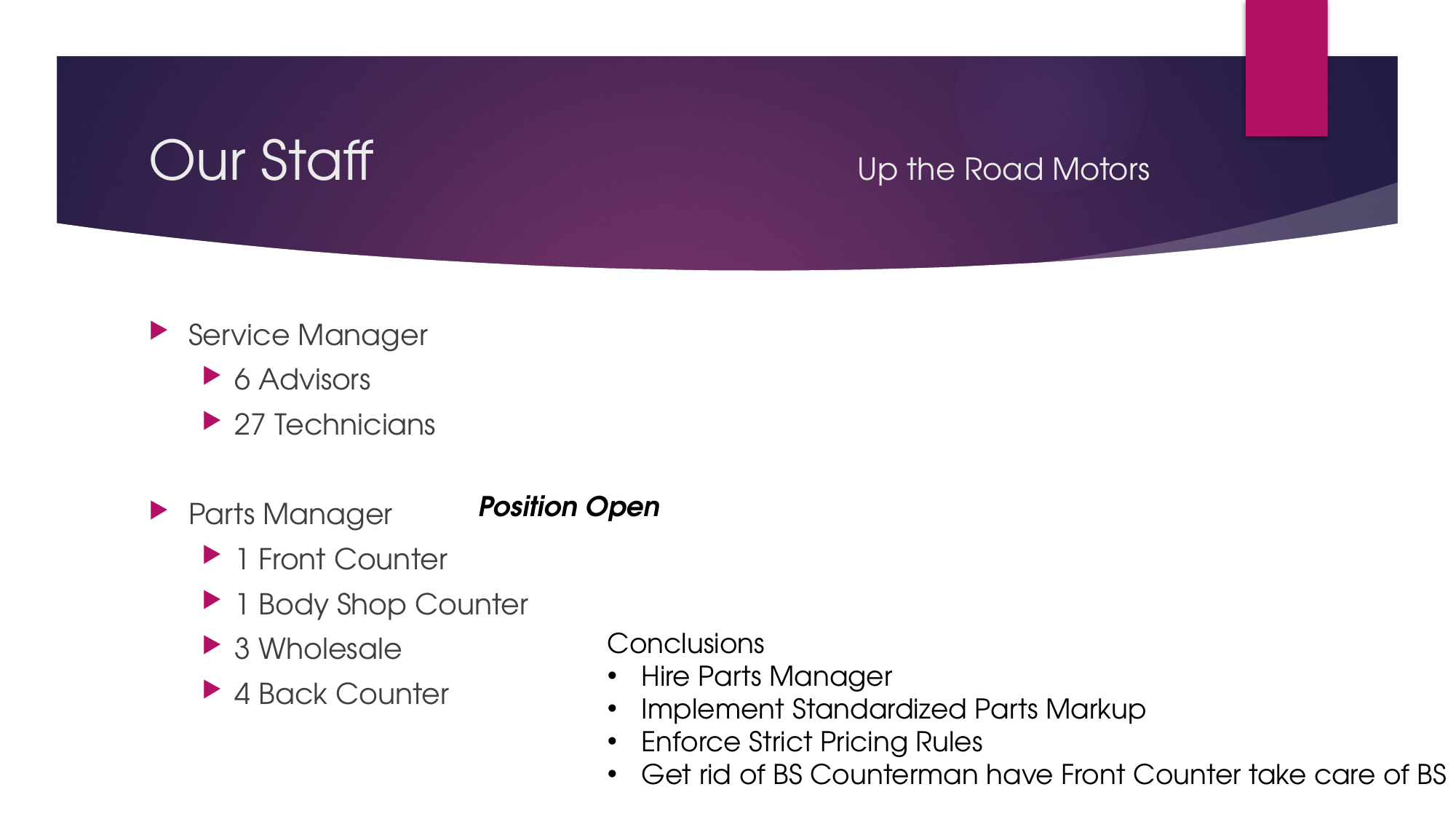

# Our Staff                                Up the Road Motors
Service Manager
6 Advisors
27 Technicians

Parts Manager
1 Front Counter
1 Body Shop Counter
3 Wholesale
4 Back Counter

Position Open

Conclusions
Hire Parts Manager
Implement Standardized Parts Markup
Enforce Strict Pricing Rules
Get rid of BS Counterman have Front Counter take care of BS